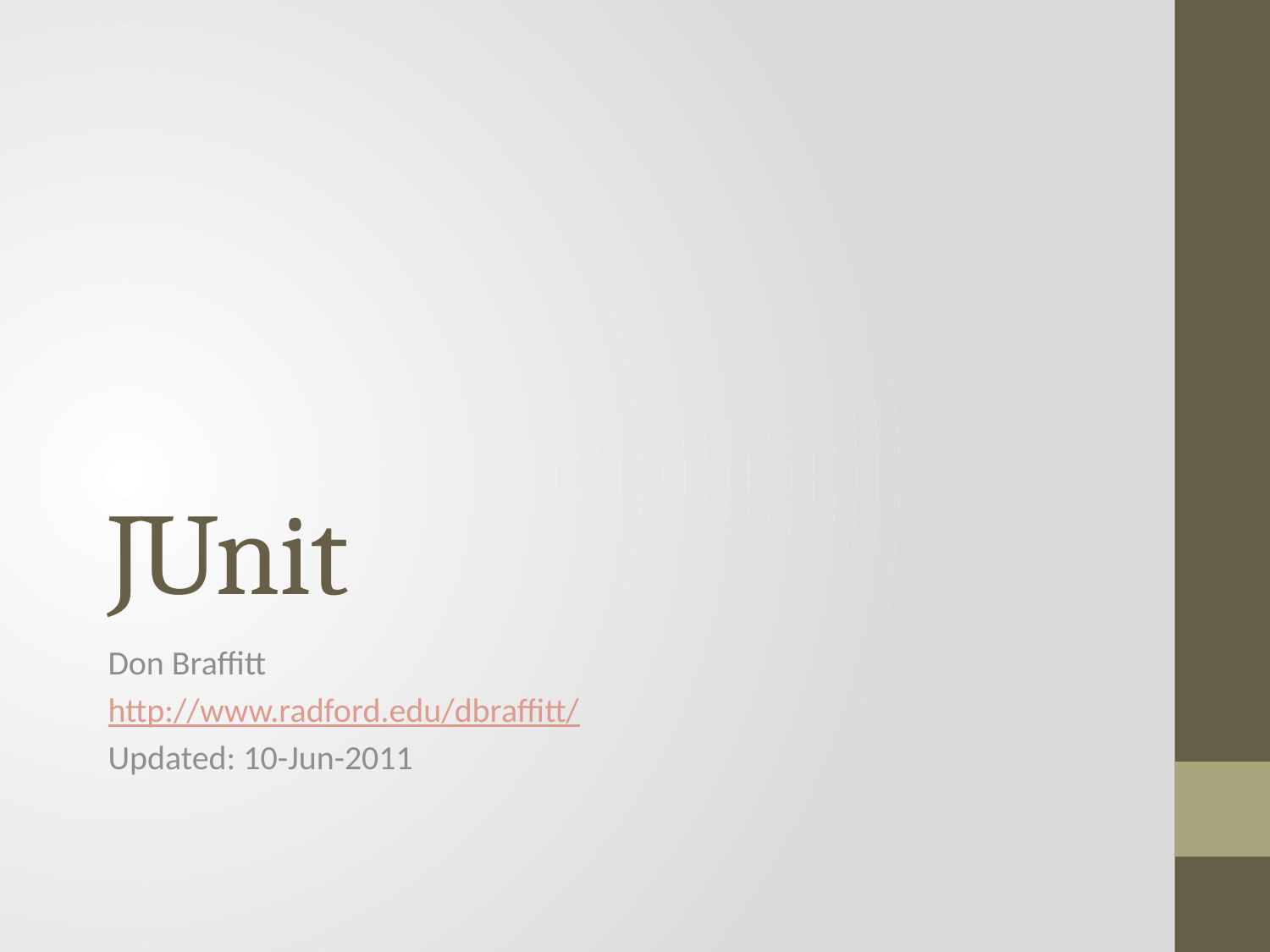

# JUnit
Don Braffitt
http://www.radford.edu/dbraffitt/
Updated: 10-Jun-2011